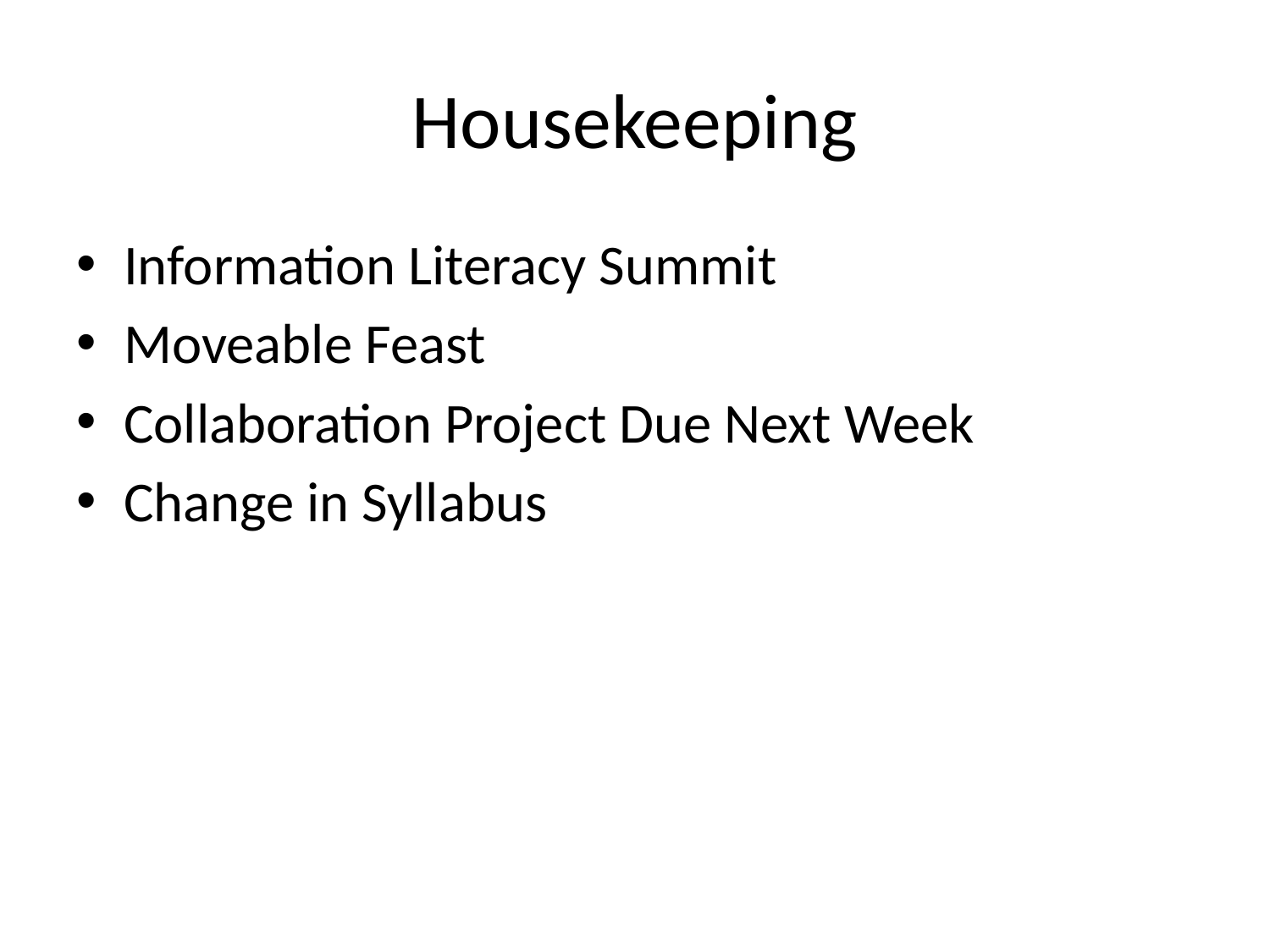

# Housekeeping
Information Literacy Summit
Moveable Feast
Collaboration Project Due Next Week
Change in Syllabus